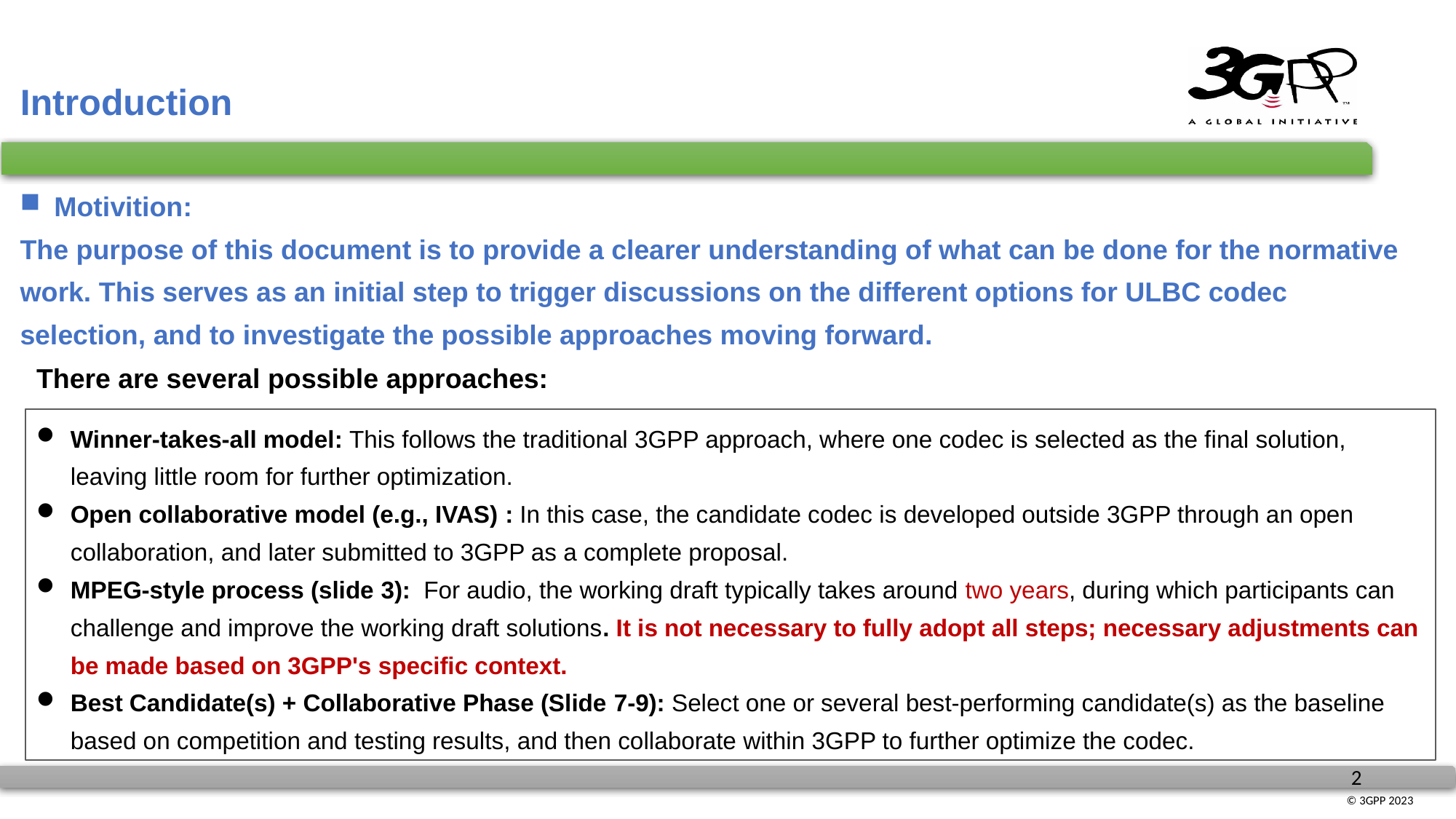

# Introduction
Motivition:
The purpose of this document is to provide a clearer understanding of what can be done for the normative work. This serves as an initial step to trigger discussions on the different options for ULBC codec selection, and to investigate the possible approaches moving forward.
There are several possible approaches:
Winner-takes-all model: This follows the traditional 3GPP approach, where one codec is selected as the final solution, leaving little room for further optimization.
Open collaborative model (e.g., IVAS) : In this case, the candidate codec is developed outside 3GPP through an open collaboration, and later submitted to 3GPP as a complete proposal.
MPEG-style process (slide 3):  For audio, the working draft typically takes around two years, during which participants can challenge and improve the working draft solutions. It is not necessary to fully adopt all steps; necessary adjustments can be made based on 3GPP's specific context.
Best Candidate(s) + Collaborative Phase (Slide 7-9): Select one or several best-performing candidate(s) as the baseline based on competition and testing results, and then collaborate within 3GPP to further optimize the codec.